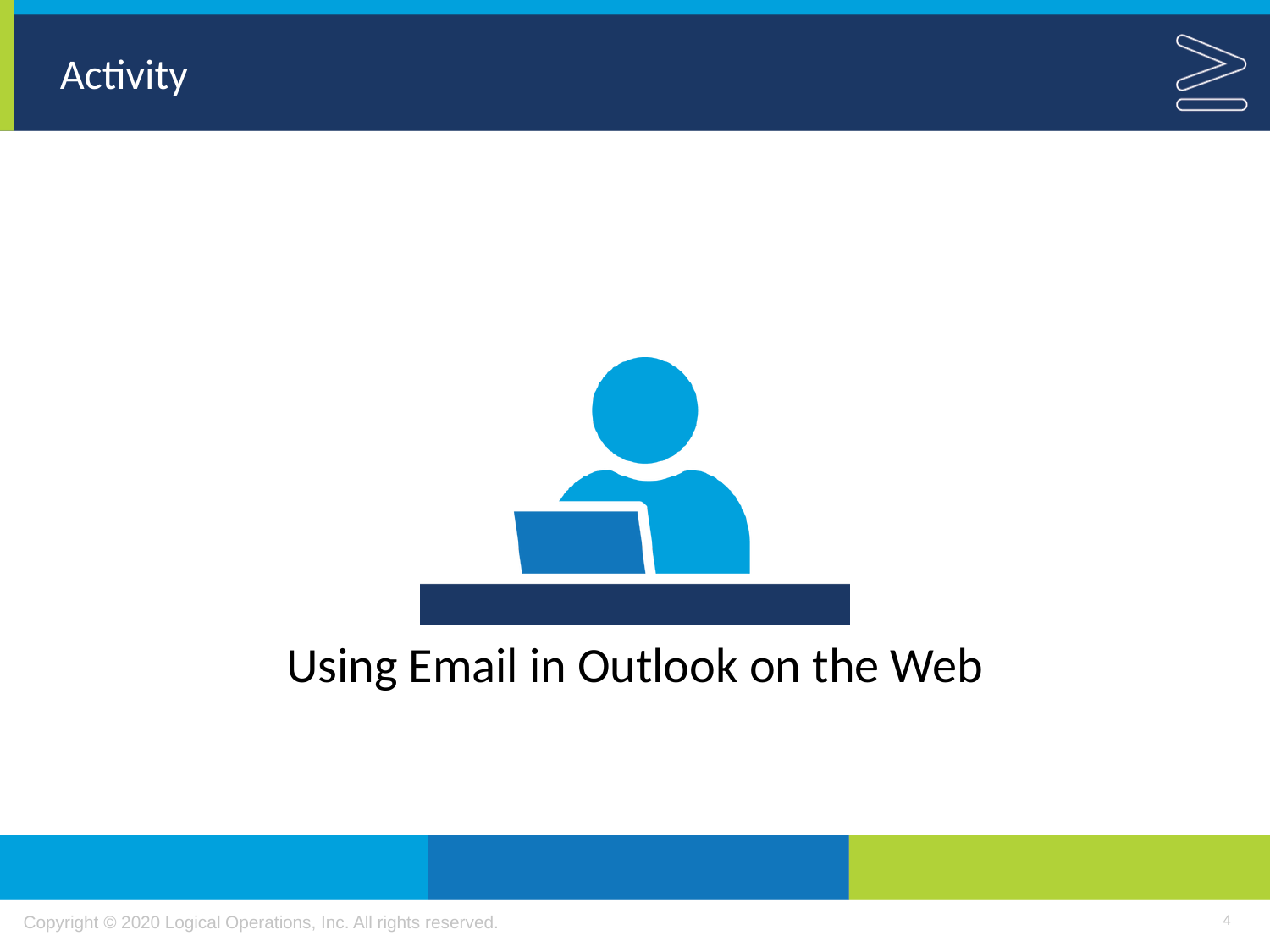

Using Email in Outlook on the Web
4